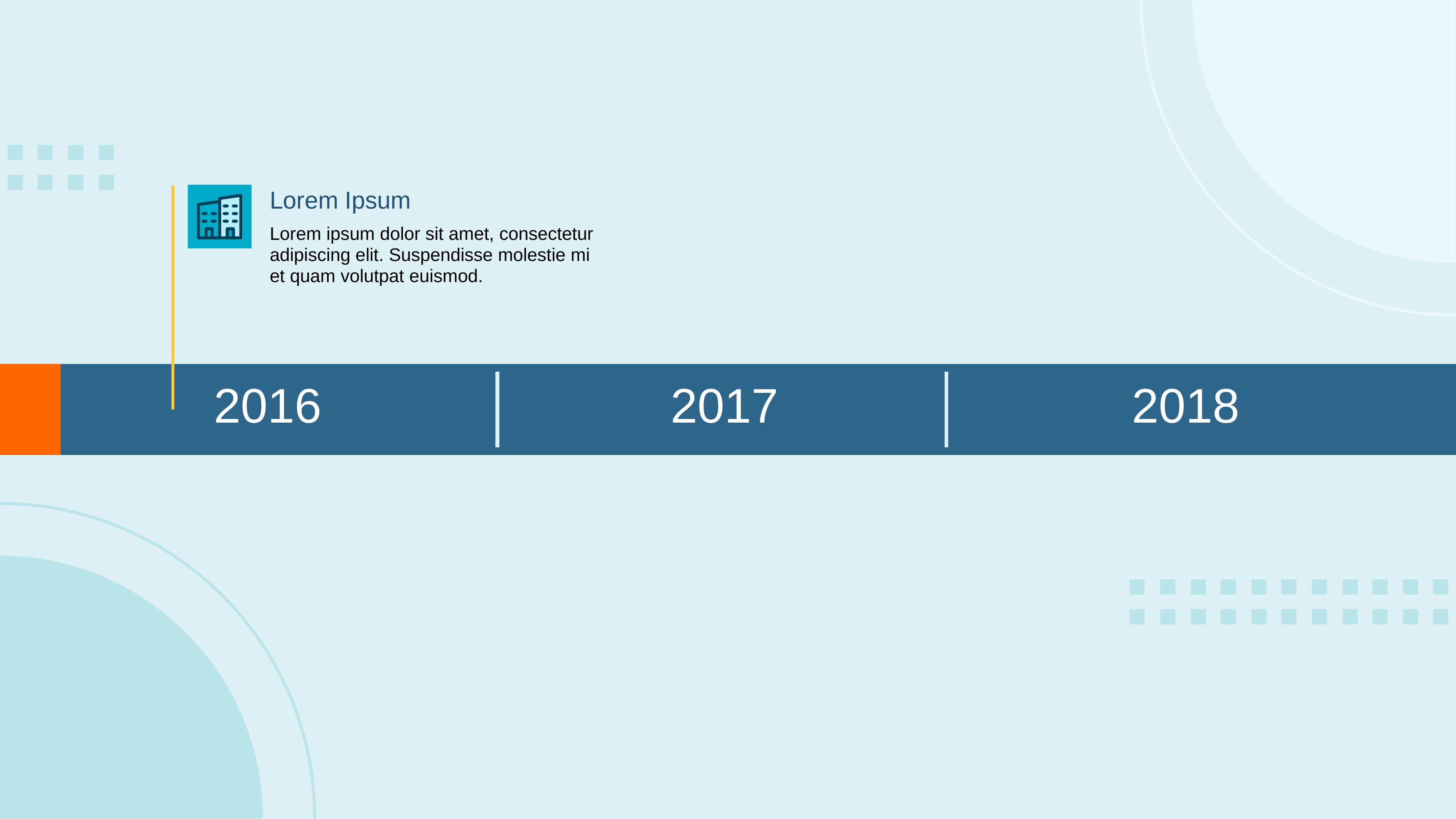

Lorem Ipsum

Lorem ipsum dolor sit amet, consectetur adipiscing elit. Suspendisse molestie mi et quam volutpat euismod.

2016
2017
2018